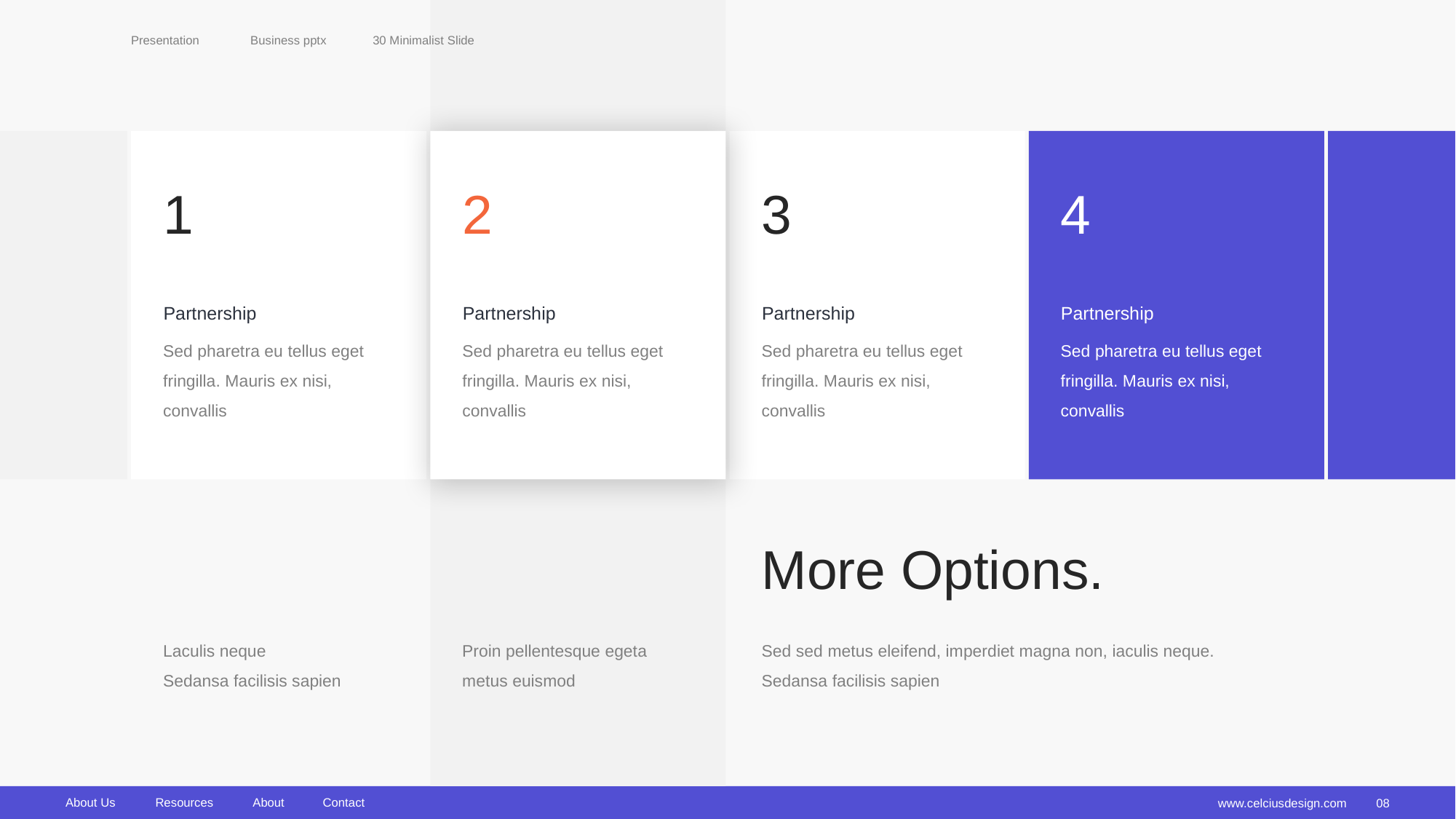

Presentation
Business pptx
30 Minimalist Slide
1
2
3
4
Partnership
Partnership
Partnership
Partnership
Sed pharetra eu tellus eget fringilla. Mauris ex nisi, convallis
Sed pharetra eu tellus eget fringilla. Mauris ex nisi, convallis
Sed pharetra eu tellus eget fringilla. Mauris ex nisi, convallis
Sed pharetra eu tellus eget fringilla. Mauris ex nisi, convallis
More Options.
Laculis neque
Sedansa facilisis sapien
Proin pellentesque egeta metus euismod
Sed sed metus eleifend, imperdiet magna non, iaculis neque. Sedansa facilisis sapien
www.celciusdesign.com
08
About Us
Resources
About
Contact